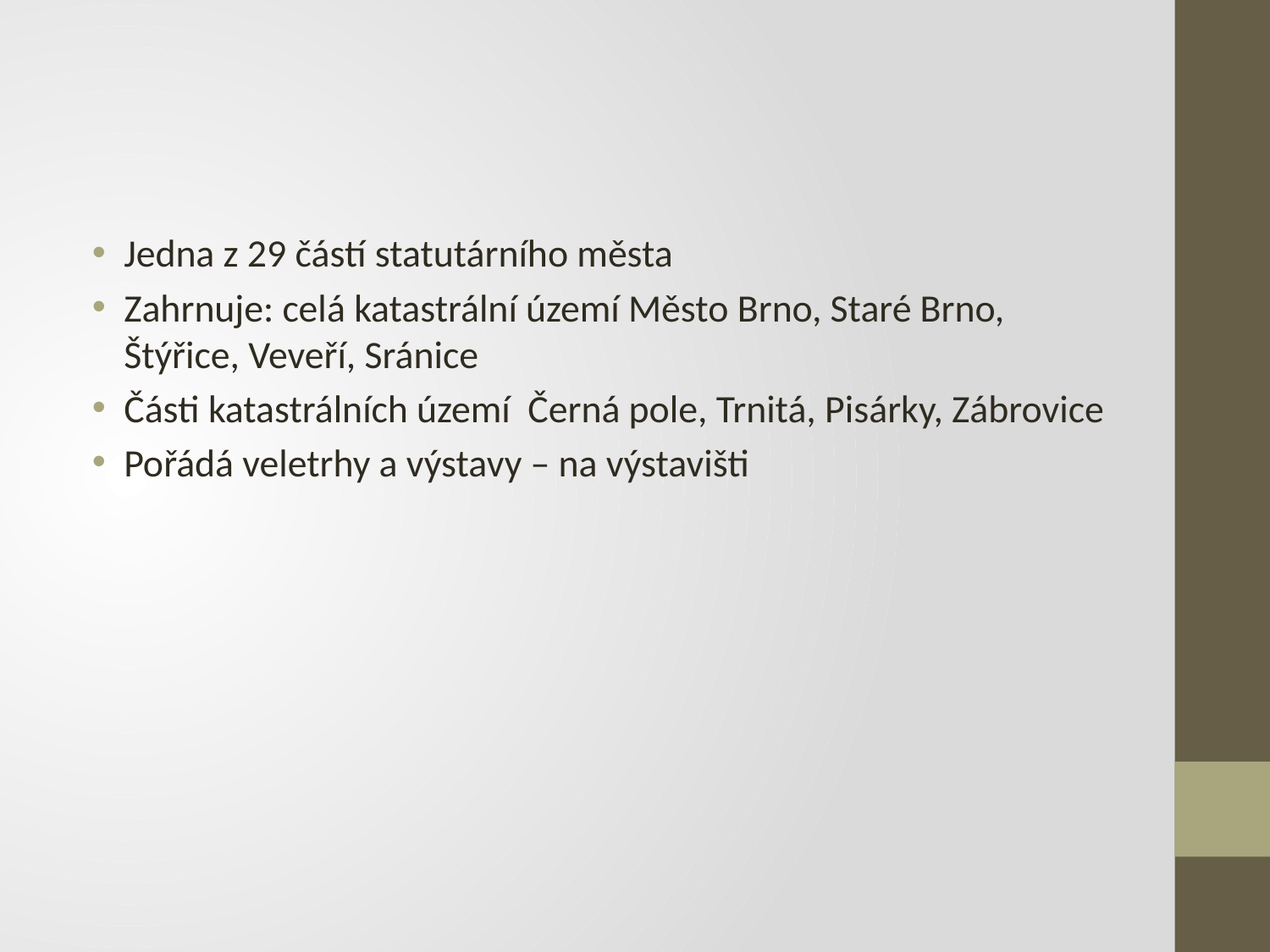

Jedna z 29 částí statutárního města
Zahrnuje: celá katastrální území Město Brno, Staré Brno, Štýřice, Veveří, Sránice
Části katastrálních území  Černá pole, Trnitá, Pisárky, Zábrovice
Pořádá veletrhy a výstavy – na výstavišti